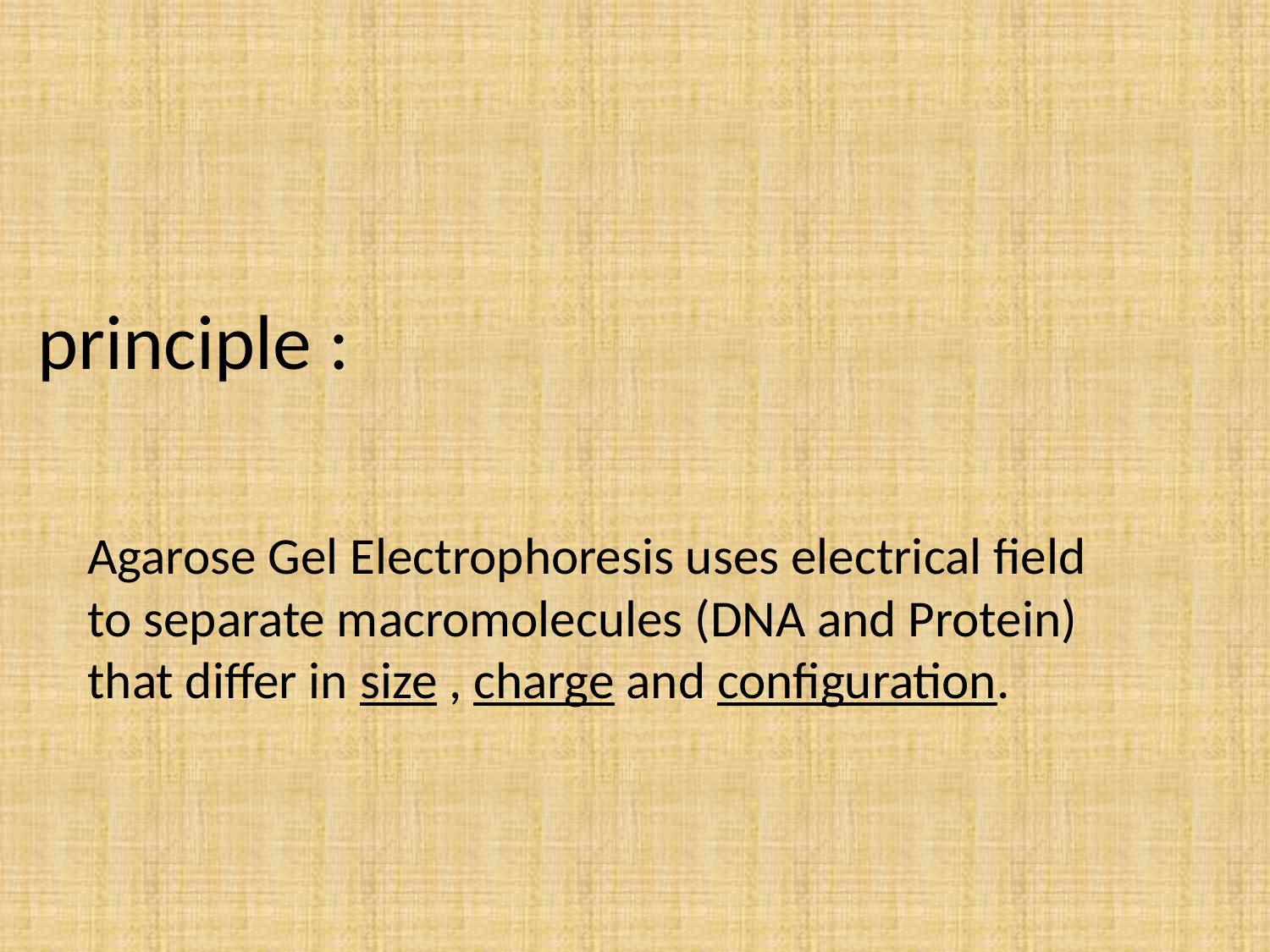

# principle :
Agarose Gel Electrophoresis uses electrical field to separate macromolecules (DNA and Protein) that differ in size , charge and configuration.